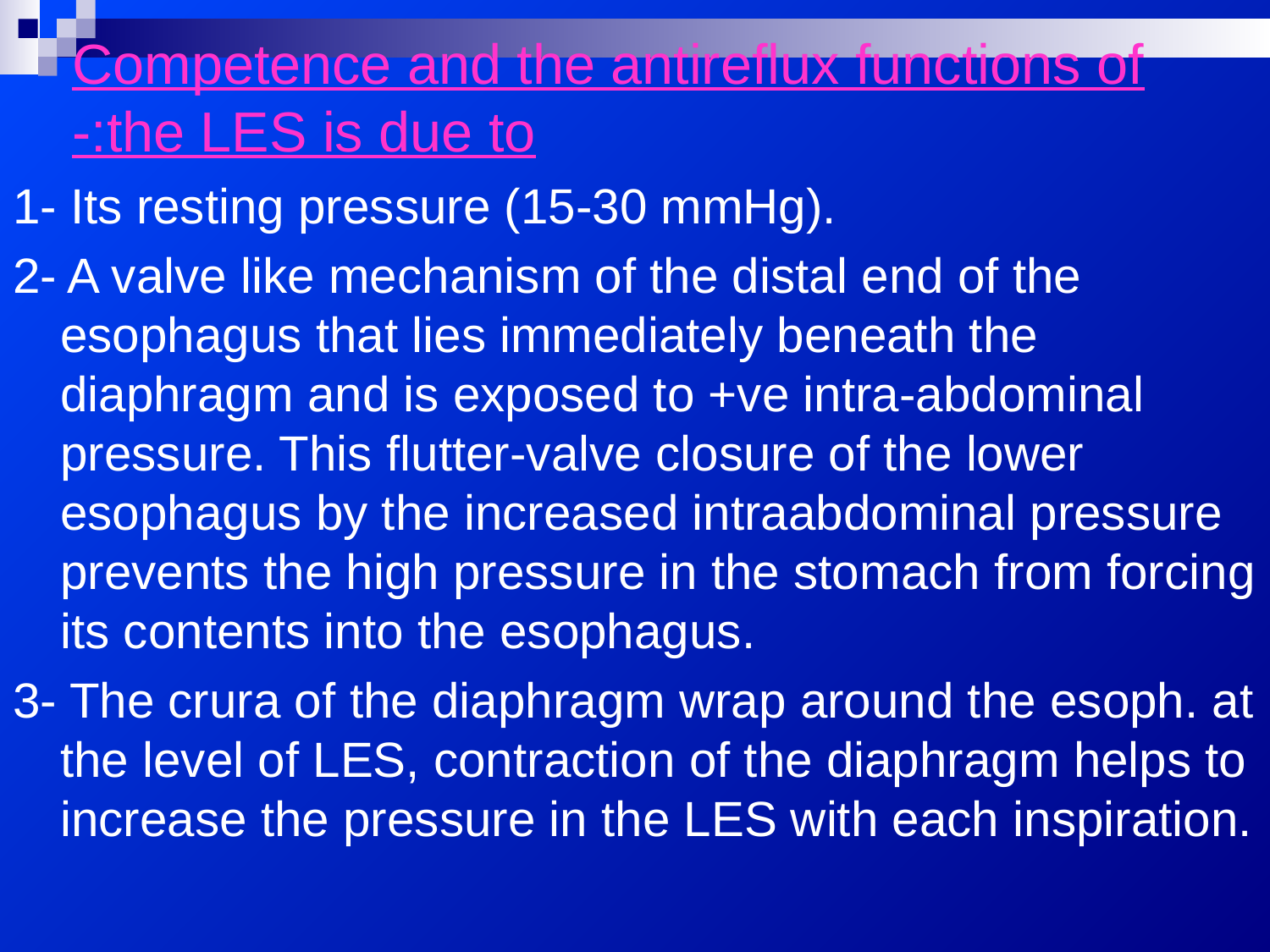

# Competence and the antireflux functions of the LES is due to:-
1- Its resting pressure (15-30 mmHg).
2- A valve like mechanism of the distal end of the esophagus that lies immediately beneath the diaphragm and is exposed to +ve intra-abdominal pressure. This flutter-valve closure of the lower esophagus by the increased intraabdominal pressure prevents the high pressure in the stomach from forcing its contents into the esophagus.
3- The crura of the diaphragm wrap around the esoph. at the level of LES, contraction of the diaphragm helps to increase the pressure in the LES with each inspiration.